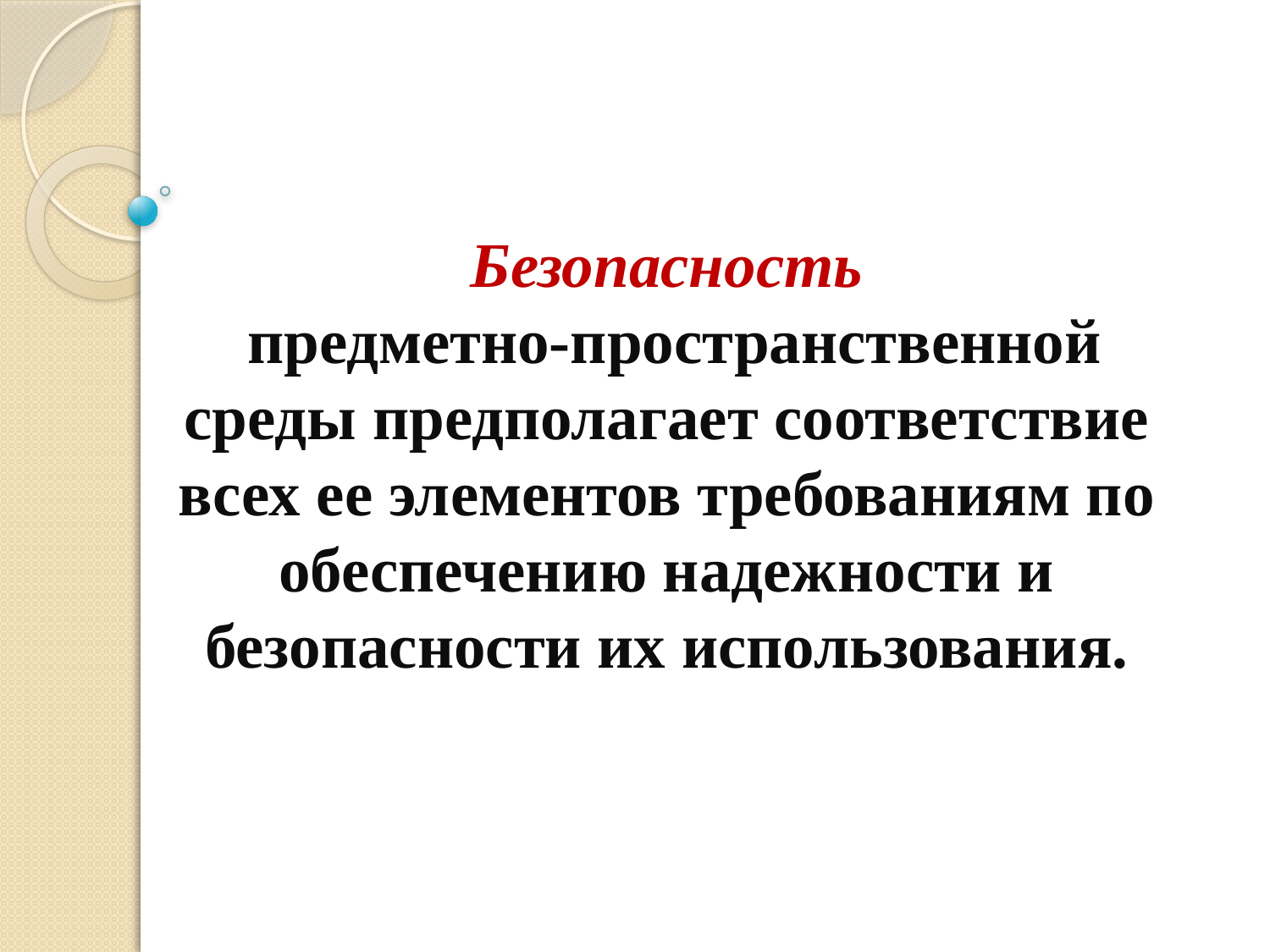

# Безопасность предметно-пространственной среды предполагает соответствие всех ее элементов требованиям по обеспечению надежности и безопасности их использования.